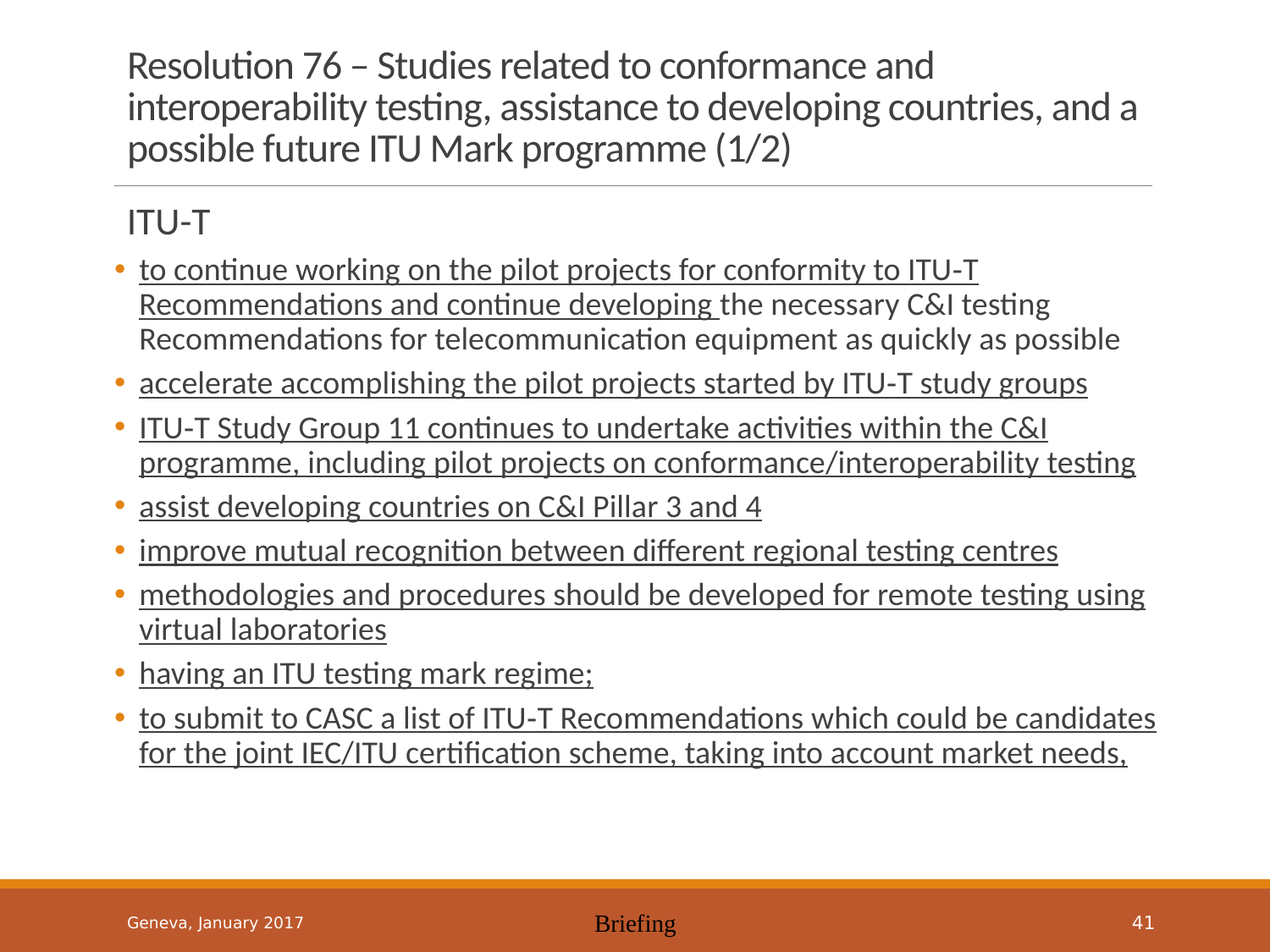

# Resolution 76 – Studies related to conformance and interoperability testing, assistance to developing countries, and a possible future ITU Mark programme (1/2)
ITU-T
to continue working on the pilot projects for conformity to ITU‑T Recommendations and continue developing the necessary C&I testing Recommendations for telecommunication equipment as quickly as possible
accelerate accomplishing the pilot projects started by ITU‑T study groups
ITU‑T Study Group 11 continues to undertake activities within the C&I programme, including pilot projects on conformance/interoperability testing
assist developing countries on C&I Pillar 3 and 4
improve mutual recognition between different regional testing centres
methodologies and procedures should be developed for remote testing using virtual laboratories
having an ITU testing mark regime;
to submit to CASC a list of ITU‑T Recommendations which could be candidates for the joint IEC/ITU certification scheme, taking into account market needs,
Geneva, January 2017
Briefing
41